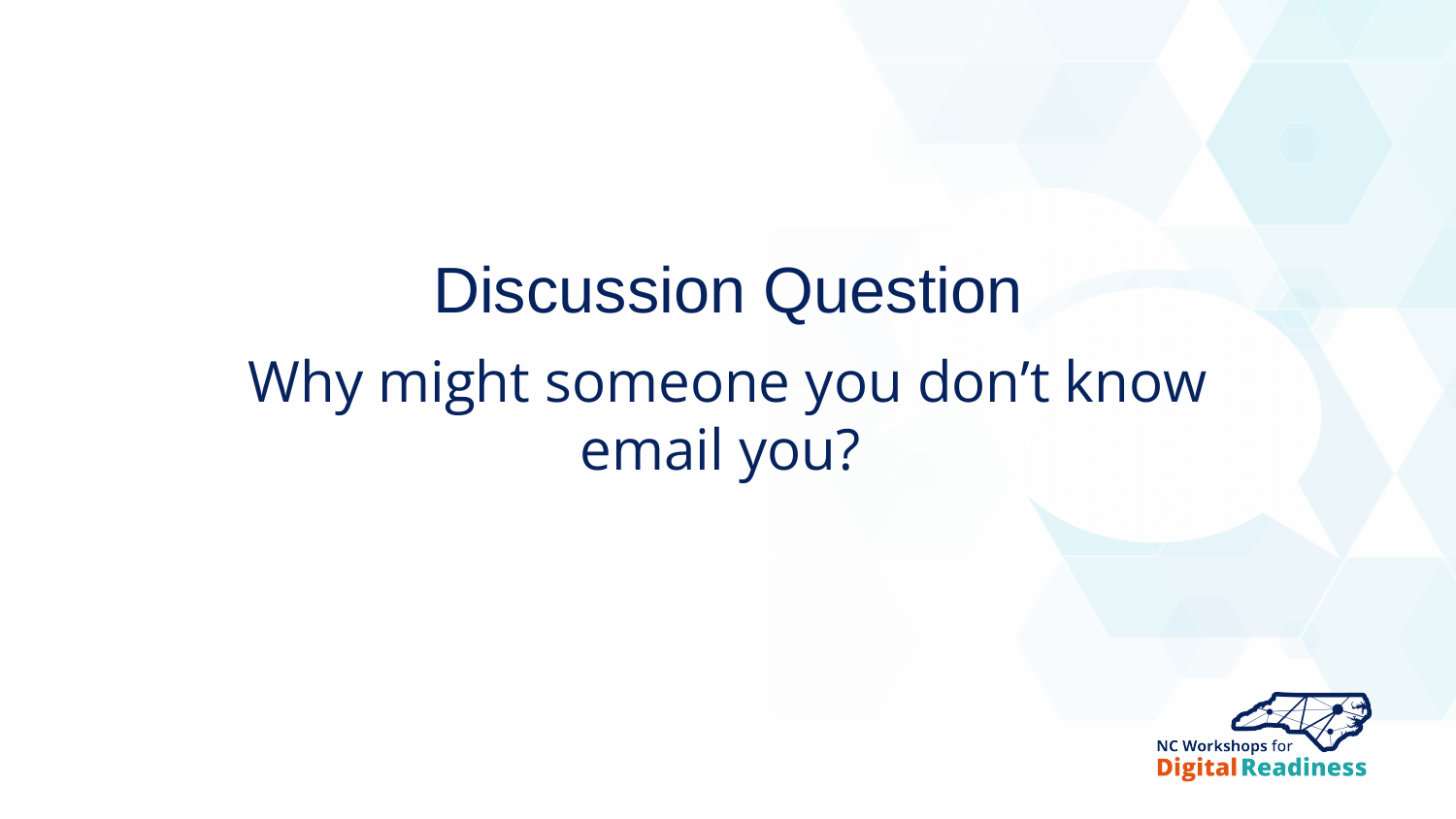

Discussion Question
Why might someone you don’t know email you?